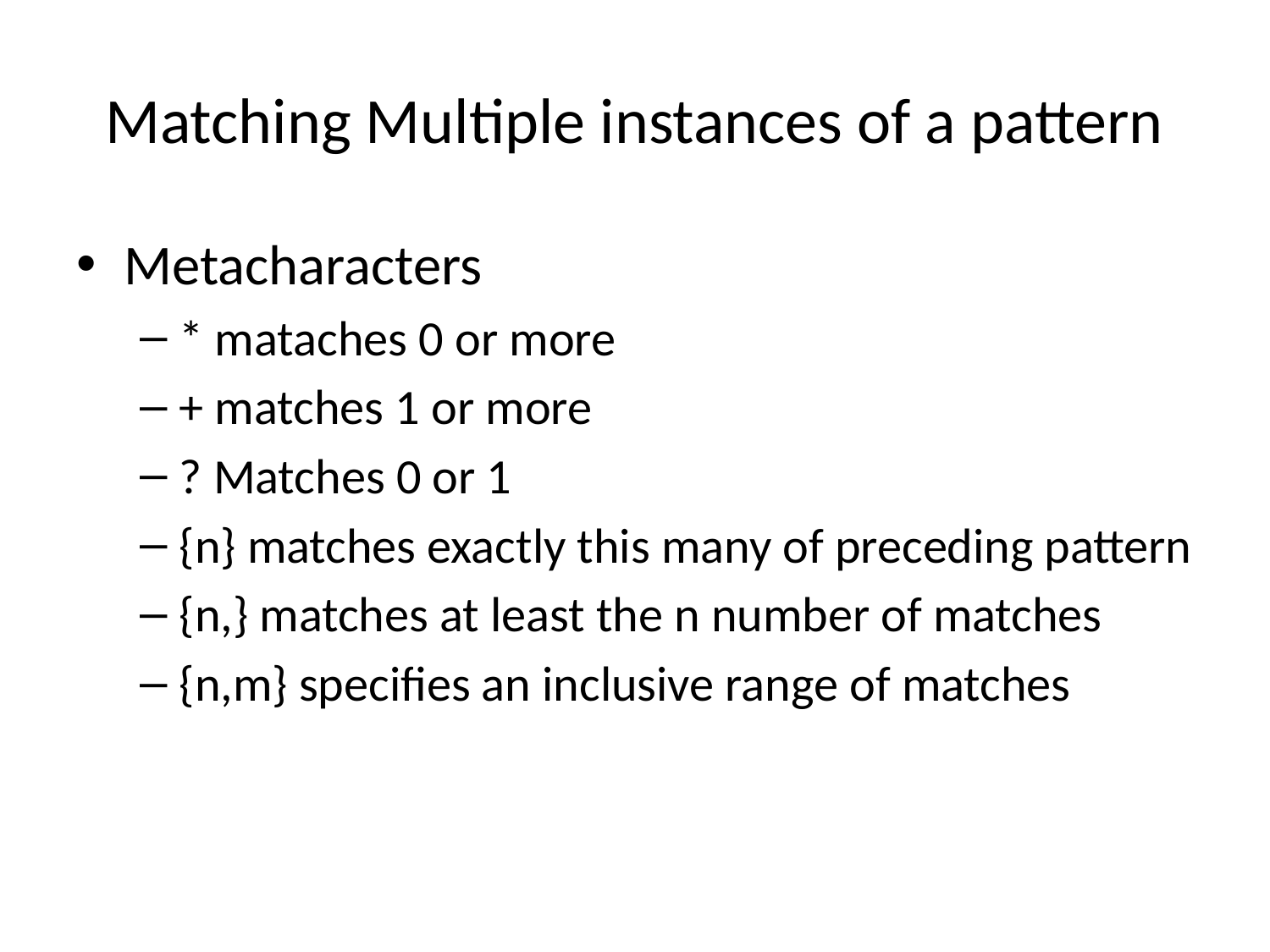

# Matching Multiple instances of a pattern
Metacharacters
* mataches 0 or more
+ matches 1 or more
? Matches 0 or 1
{n} matches exactly this many of preceding pattern
{n,} matches at least the n number of matches
{n,m} specifies an inclusive range of matches